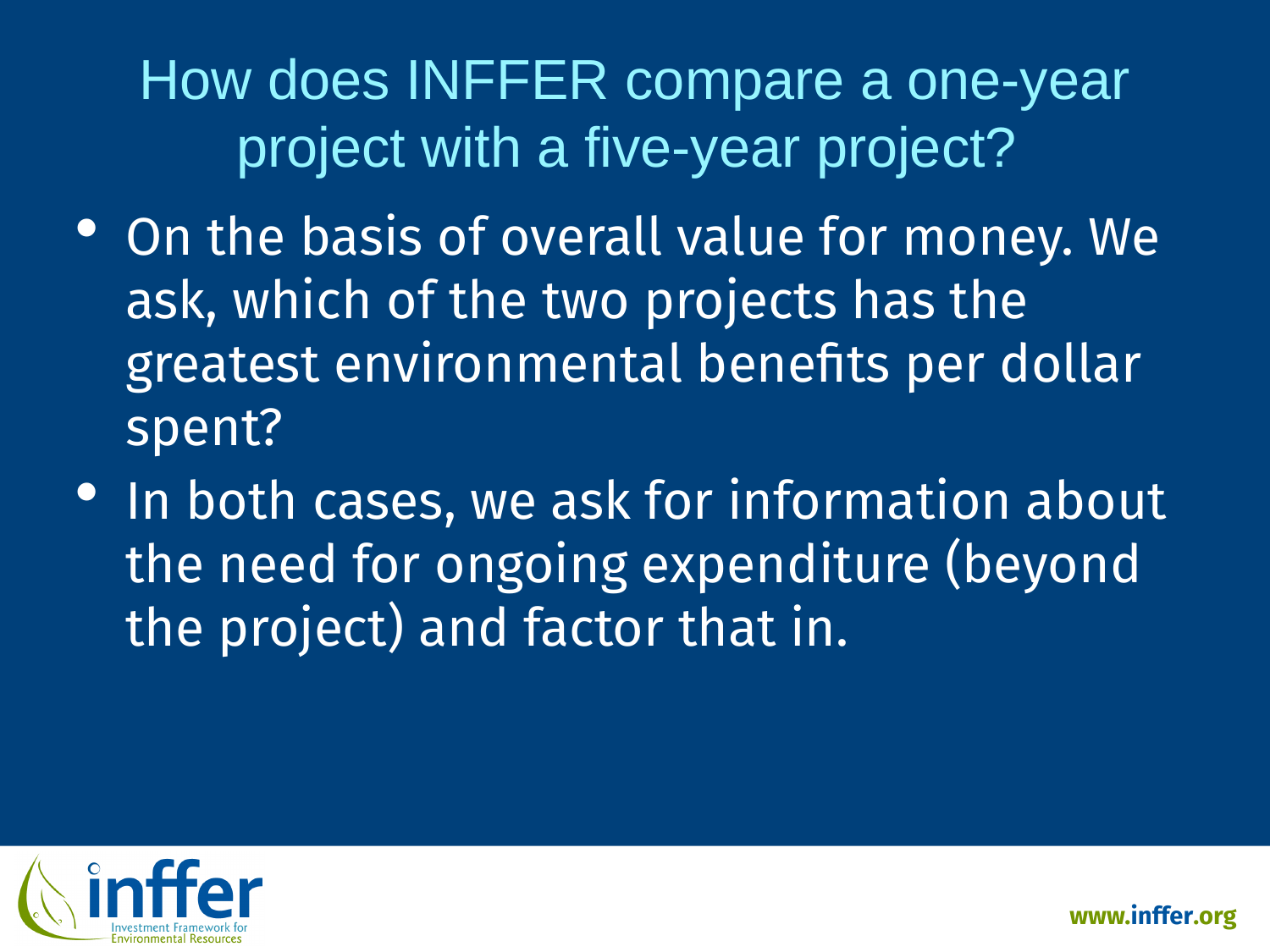

# How does INFFER compare a one-year project with a five-year project?
On the basis of overall value for money. We ask, which of the two projects has the greatest environmental benefits per dollar spent?
In both cases, we ask for information about the need for ongoing expenditure (beyond the project) and factor that in.